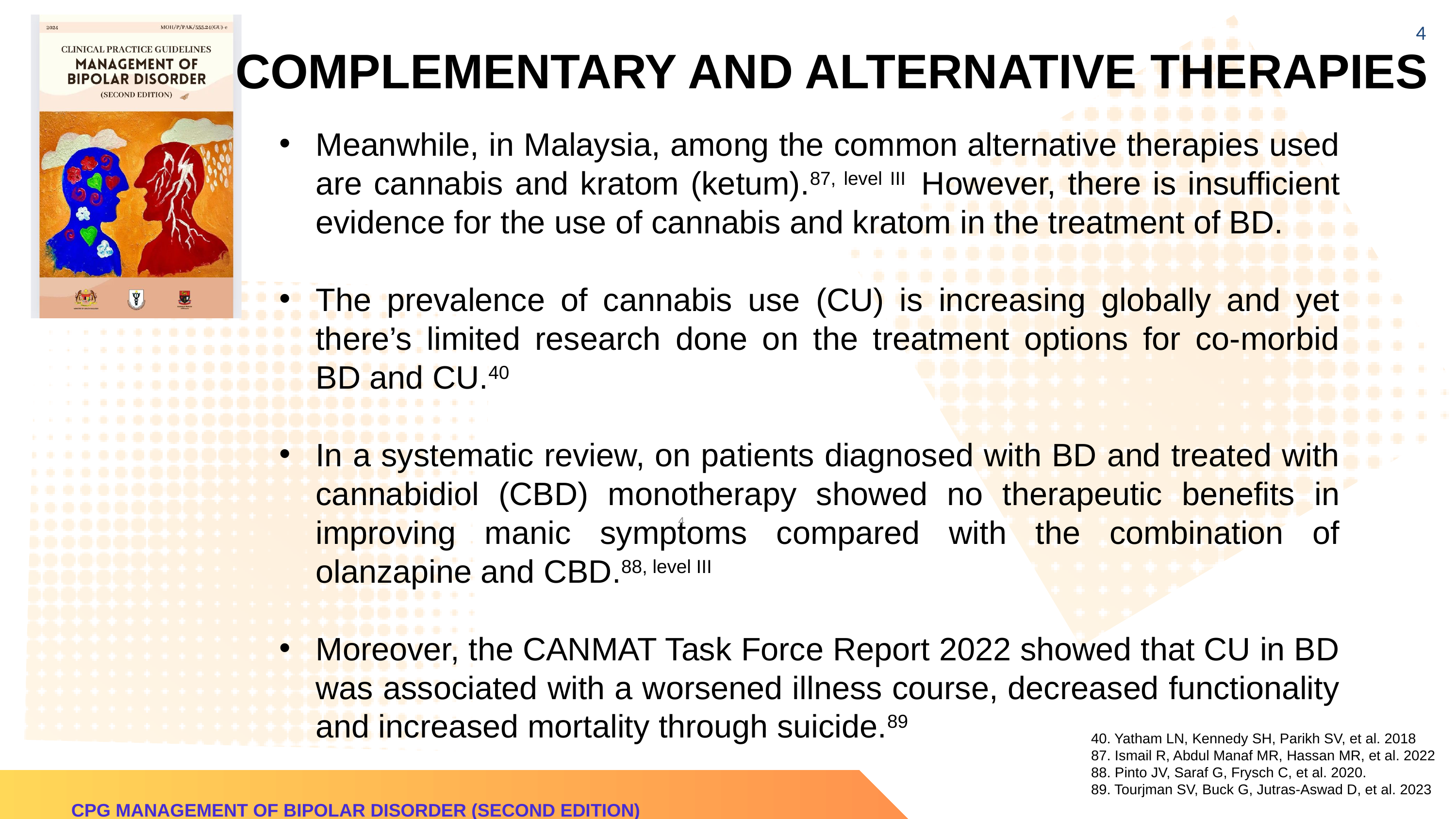

4
COMPLEMENTARY AND ALTERNATIVE THERAPIES

Meanwhile, in Malaysia, among the common alternative therapies used are cannabis and kratom (ketum).87, level III  However, there is insufficient evidence for the use of cannabis and kratom in the treatment of BD.

The prevalence of cannabis use (CU) is increasing globally and yet there’s limited research done on the treatment options for co-morbid BD and CU.40

In a systematic review, on patients diagnosed with BD and treated with cannabidiol (CBD) monotherapy showed no therapeutic benefits in improving manic symptoms compared with the combination of olanzapine and CBD.88, level III

Moreover, the CANMAT Task Force Report 2022 showed that CU in BD was associated with a worsened illness course, decreased functionality and increased mortality through suicide.89

4
40. Yatham LN, Kennedy SH, Parikh SV, et al. 2018
87. Ismail R, Abdul Manaf MR, Hassan MR, et al. 2022
88. Pinto JV, Saraf G, Frysch C, et al. 2020.
89. Tourjman SV, Buck G, Jutras-Aswad D, et al. 2023

CPG MANAGEMENT OF BIPOLAR DISORDER (SECOND EDITION)